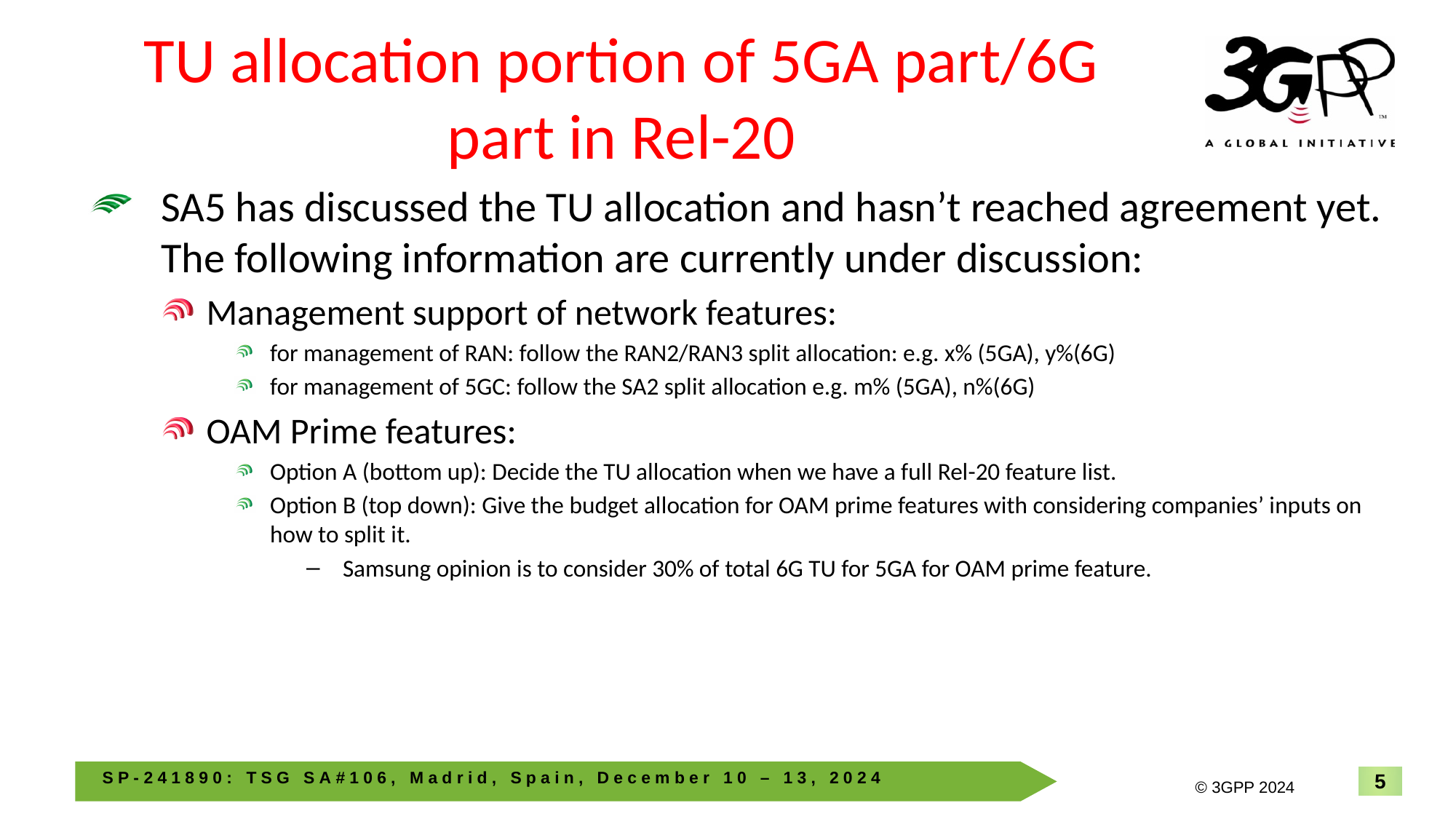

# TU allocation portion of 5GA part/6G part in Rel-20
SA5 has discussed the TU allocation and hasn’t reached agreement yet. The following information are currently under discussion:
Management support of network features:
for management of RAN: follow the RAN2/RAN3 split allocation: e.g. x% (5GA), y%(6G)
for management of 5GC: follow the SA2 split allocation e.g. m% (5GA), n%(6G)
OAM Prime features:
Option A (bottom up): Decide the TU allocation when we have a full Rel-20 feature list.
Option B (top down): Give the budget allocation for OAM prime features with considering companies’ inputs on how to split it.
Samsung opinion is to consider 30% of total 6G TU for 5GA for OAM prime feature.